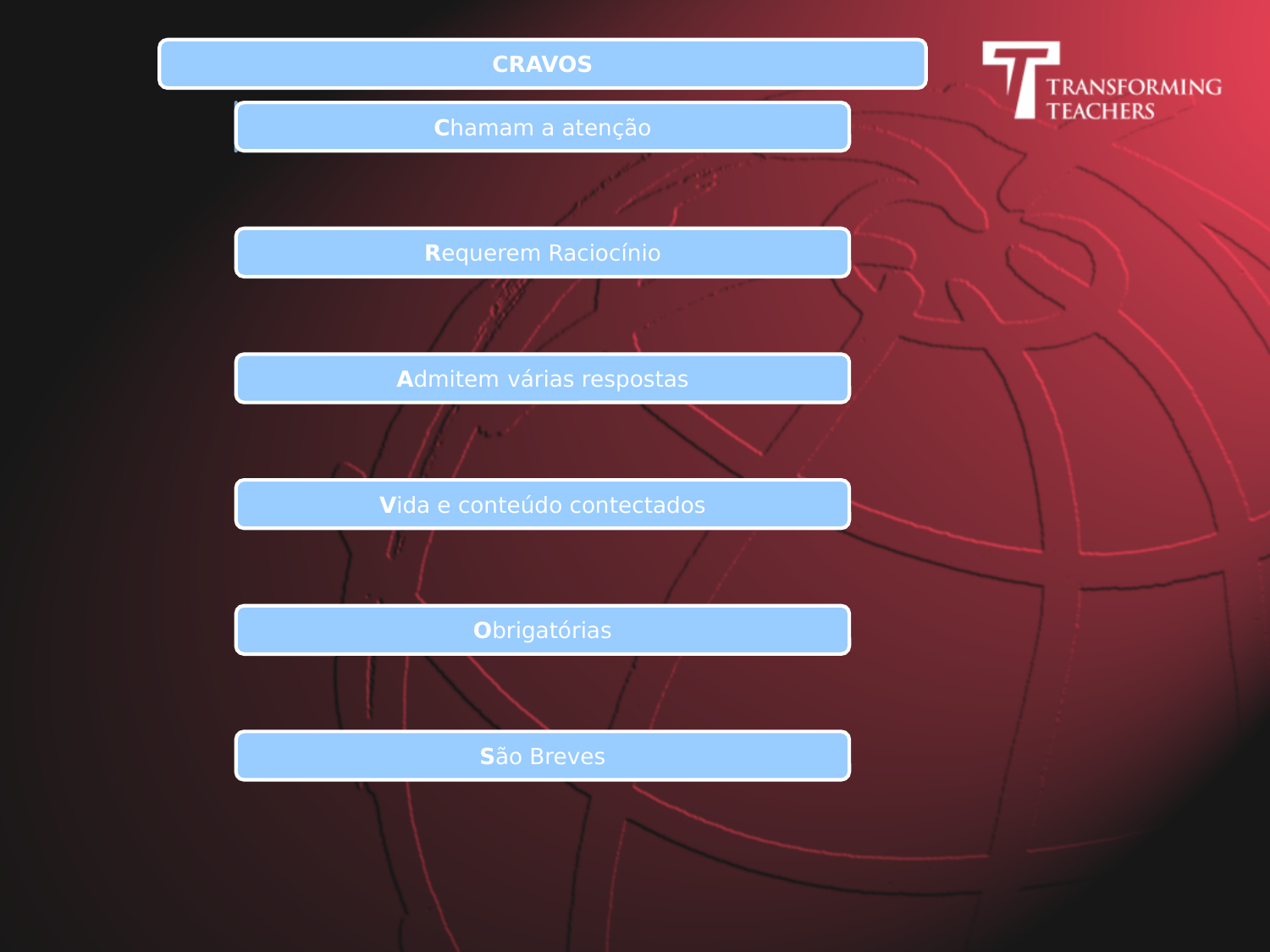

CRAVOS
Chamam a atenção
Requerem Raciocínio
Admitem várias respostas
Vida e conteúdo contectados
Obrigatórias
São Breves